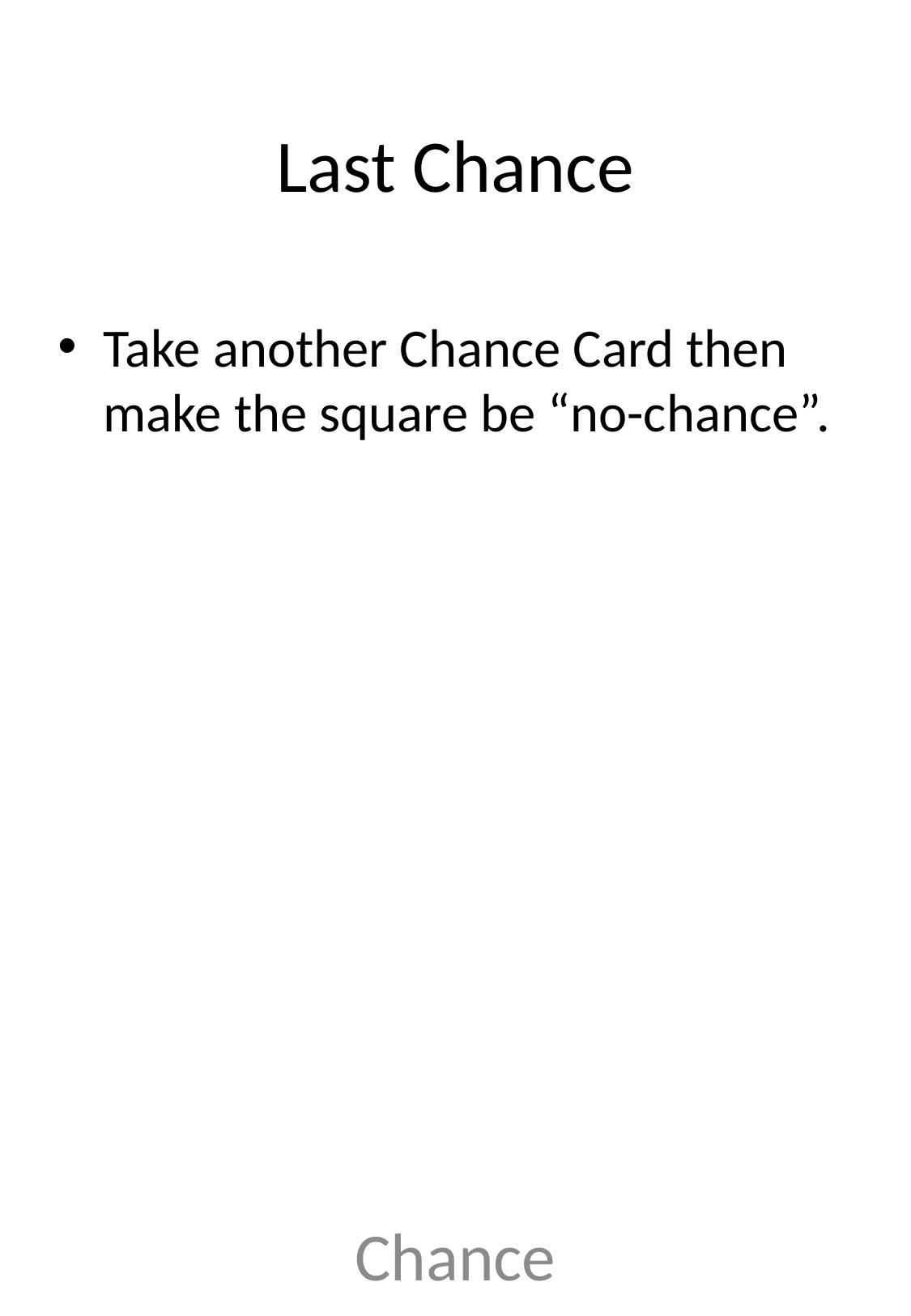

# Last Chance
Take another Chance Card then make the square be “no-chance”.
Chance